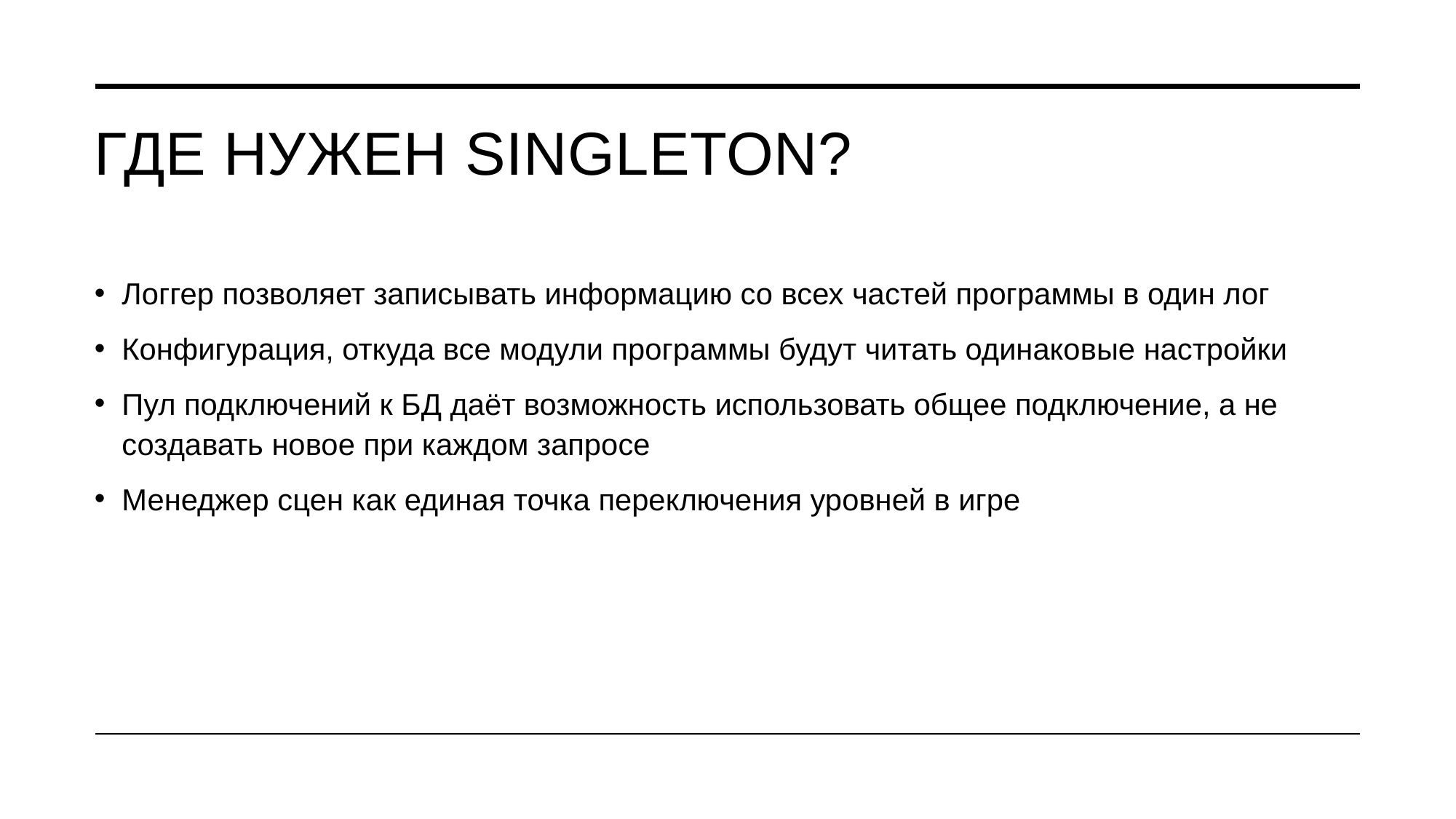

# Где нужен Singleton?
Логгер позволяет записывать информацию со всех частей программы в один лог
Конфигурация, откуда все модули программы будут читать одинаковые настройки
Пул подключений к БД даёт возможность использовать общее подключение, а не создавать новое при каждом запросе
Менеджер сцен как единая точка переключения уровней в игре